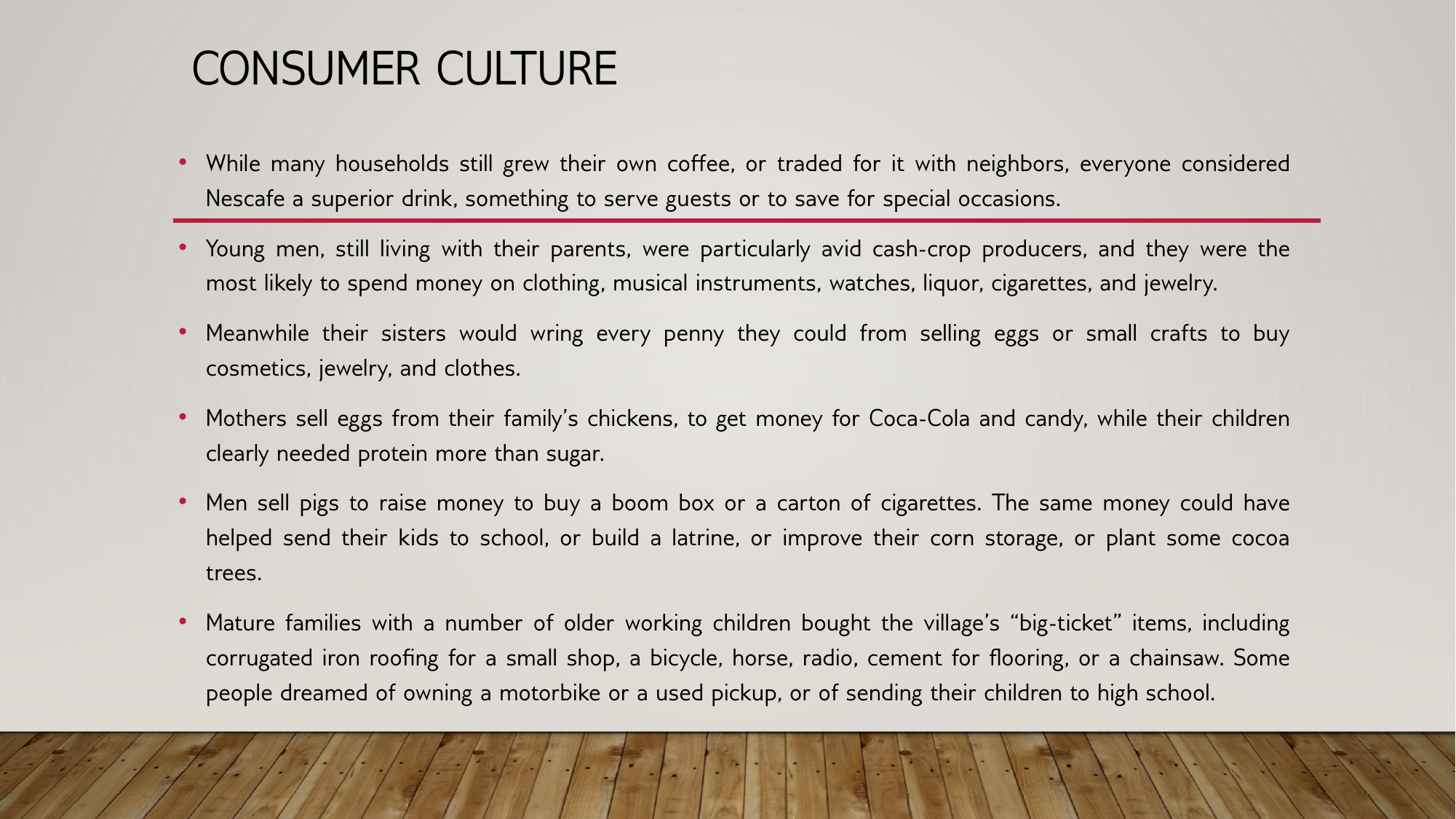

# Consumer culture
While many households still grew their own coffee, or traded for it with neighbors, everyone considered Nescafe a superior drink, something to serve guests or to save for special occasions.
Young men, still living with their parents, were particularly avid cash-crop producers, and they were the most likely to spend money on clothing, musical instruments, watches, liquor, cigarettes, and jewelry.
Meanwhile their sisters would wring every penny they could from selling eggs or small crafts to buy cosmetics, jewelry, and clothes.
Mothers sell eggs from their family’s chickens, to get money for Coca-Cola and candy, while their children clearly needed protein more than sugar.
Men sell pigs to raise money to buy a boom box or a carton of cigarettes. The same money could have helped send their kids to school, or build a latrine, or improve their corn storage, or plant some cocoa trees.
Mature families with a number of older working children bought the village’s “big-ticket” items, including corrugated iron roofing for a small shop, a bicycle, horse, radio, cement for flooring, or a chainsaw. Some people dreamed of owning a motorbike or a used pickup, or of sending their children to high school.